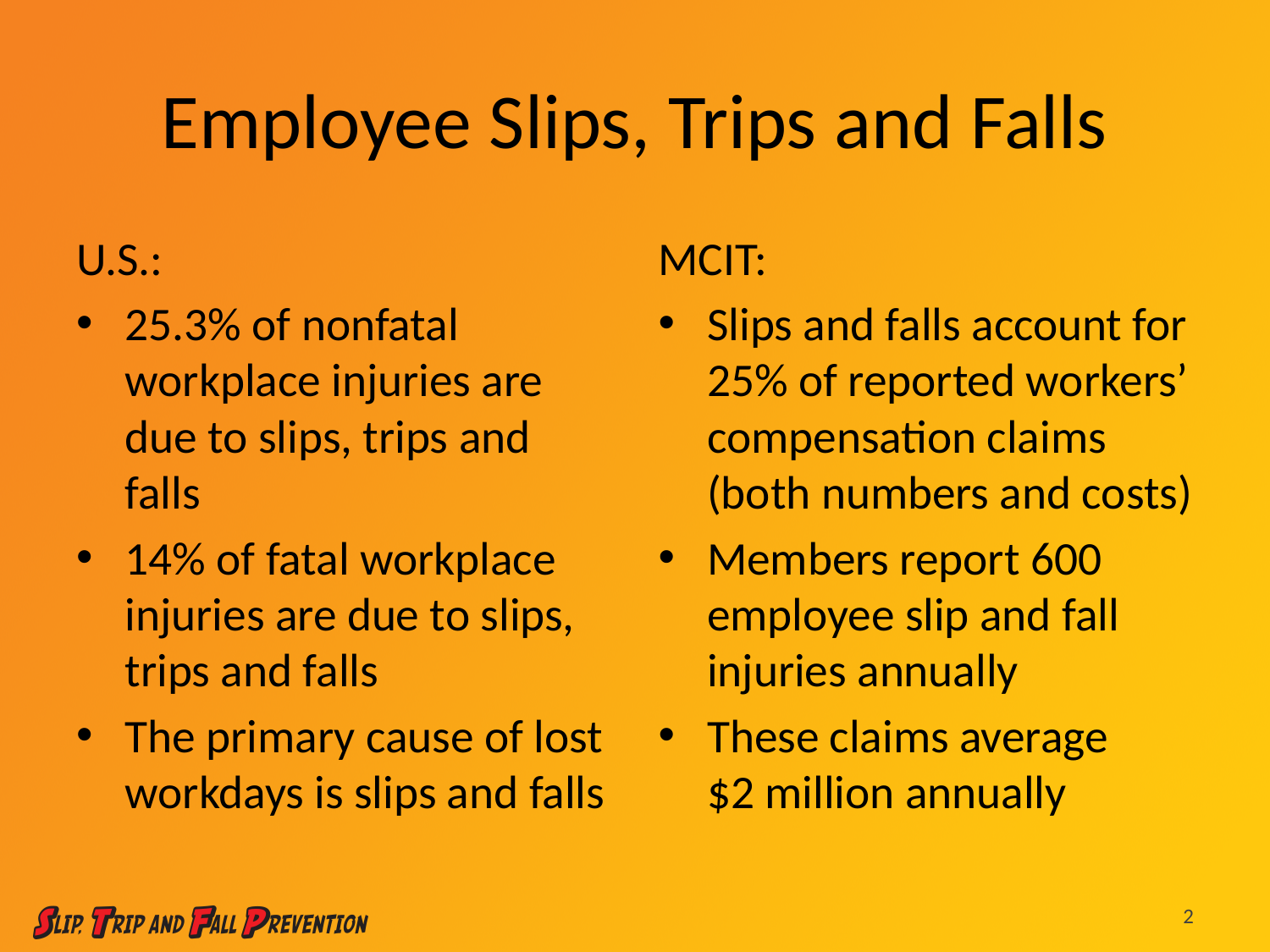

# Employee Slips, Trips and Falls
U.S.:
25.3% of nonfatal workplace injuries are due to slips, trips and falls
14% of fatal workplace injuries are due to slips, trips and falls
The primary cause of lost workdays is slips and falls
MCIT:
Slips and falls account for 25% of reported workers’ compensation claims (both numbers and costs)
Members report 600 employee slip and fall injuries annually
These claims average
$2 million annually
2